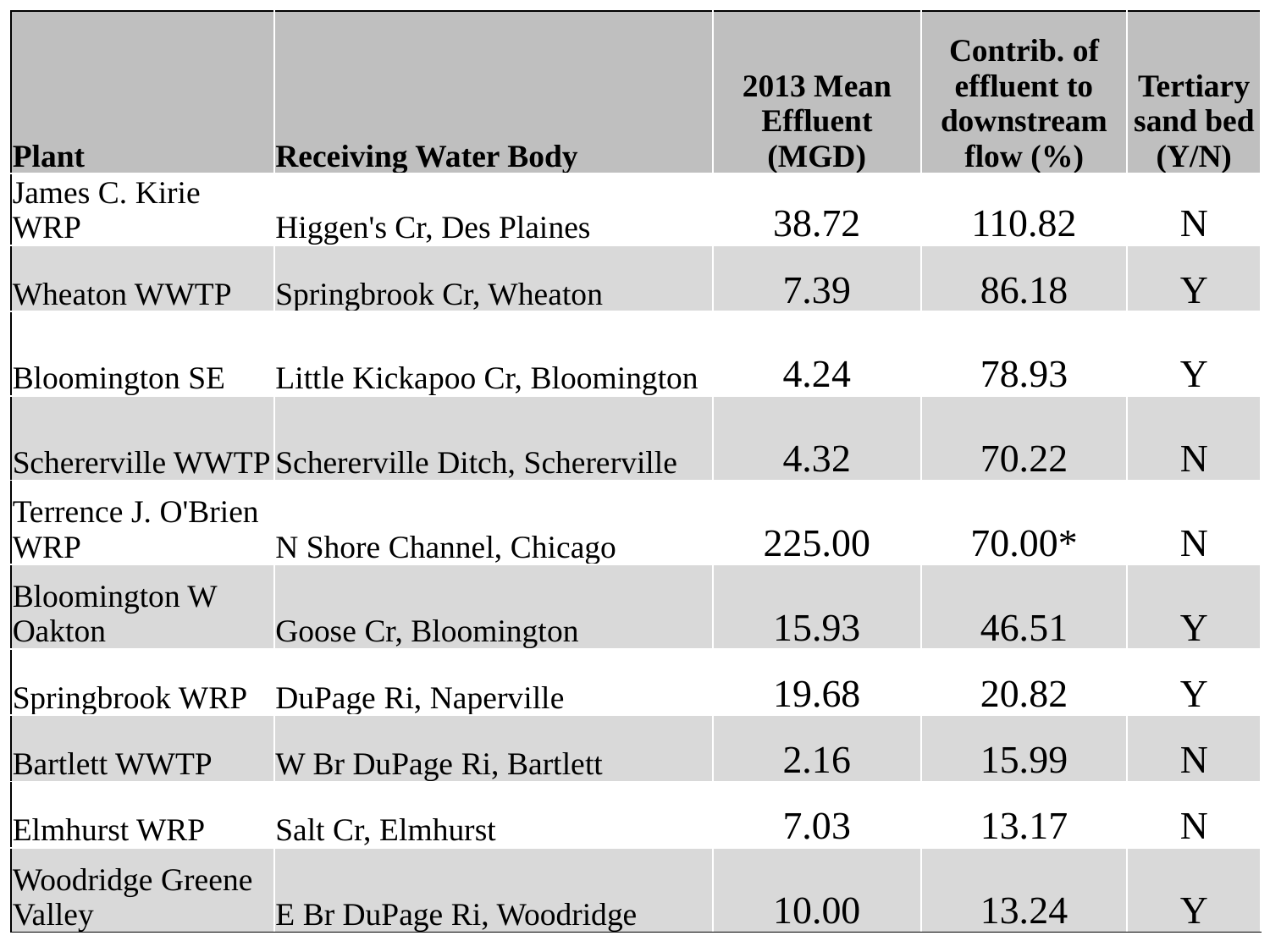

| Plant | Receiving Water Body | 2013 Mean Effluent (MGD) | Contrib. of effluent to downstream flow (%) | Tertiary sand bed (Y/N) |
| --- | --- | --- | --- | --- |
| James C. Kirie WRP | Higgen's Cr, Des Plaines | 38.72 | 110.82 | N |
| Wheaton WWTP | Springbrook Cr, Wheaton | 7.39 | 86.18 | Y |
| Bloomington SE | Little Kickapoo Cr, Bloomington | 4.24 | 78.93 | Y |
| Schererville WWTP | Schererville Ditch, Schererville | 4.32 | 70.22 | N |
| Terrence J. O'Brien WRP | N Shore Channel, Chicago | 225.00 | 70.00\* | N |
| Bloomington W Oakton | Goose Cr, Bloomington | 15.93 | 46.51 | Y |
| Springbrook WRP | DuPage Ri, Naperville | 19.68 | 20.82 | Y |
| Bartlett WWTP | W Br DuPage Ri, Bartlett | 2.16 | 15.99 | N |
| Elmhurst WRP | Salt Cr, Elmhurst | 7.03 | 13.17 | N |
| Woodridge Greene Valley | E Br DuPage Ri, Woodridge | 10.00 | 13.24 | Y |